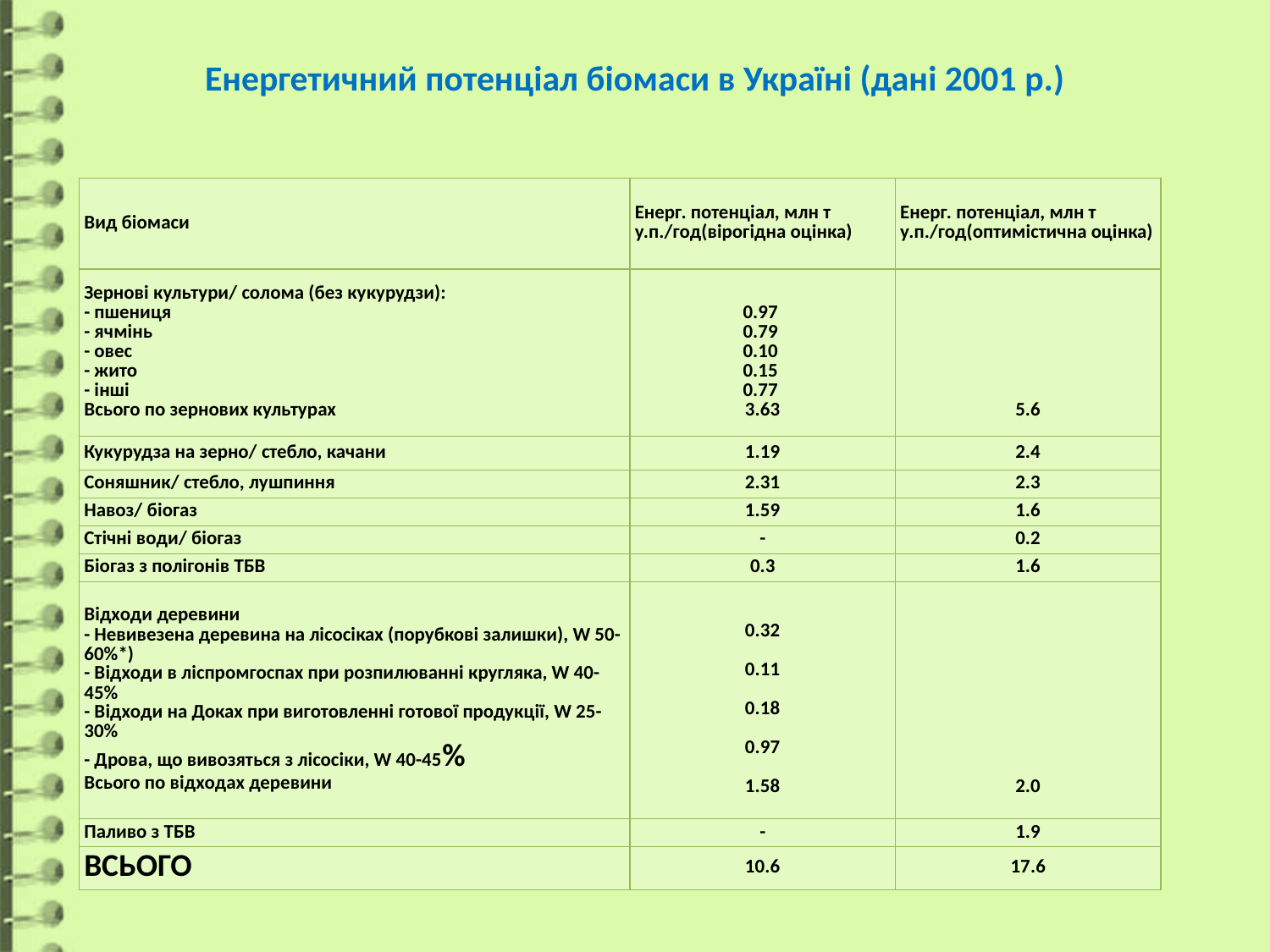

Енергетичний потенціал біомаси в Україні (дані 2001 р.)
| Вид біомаси | Енерг. потенціал, млн т у.п./год(вірогідна оцінка) | Енерг. потенціал, млн т у.п./год(оптимістична оцінка) |
| --- | --- | --- |
| Зернові культури/ солома (без кукурудзи): - пшениця - ячмінь - овес - жито - інші Всього по зернових культурах | 0.97 0.79 0.10 0.15 0.77 3.63 | 5.6 |
| Кукурудза на зерно/ стебло, качани | 1.19 | 2.4 |
| Соняшник/ стебло, лушпиння | 2.31 | 2.3 |
| Навоз/ біогаз | 1.59 | 1.6 |
| Стічні води/ біогаз | - | 0.2 |
| Біогаз з полігонів ТБВ | 0.3 | 1.6 |
| Відходи деревини - Невивезена деревина на лісосіках (порубкові залишки), W 50-60%\*) - Відходи в ліспромгоспах при розпилюванні кругляка, W 40-45% - Відходи на Доках при виготовленні готової продукції, W 25-30% - Дрова, що вивозяться з лісосіки, W 40-45% Всього по відходах деревини | 0.32 0.11 0.18 0.97 1.58 | 2.0 |
| Паливо з ТБВ | - | 1.9 |
| ВСЬОГО | 10.6 | 17.6 |